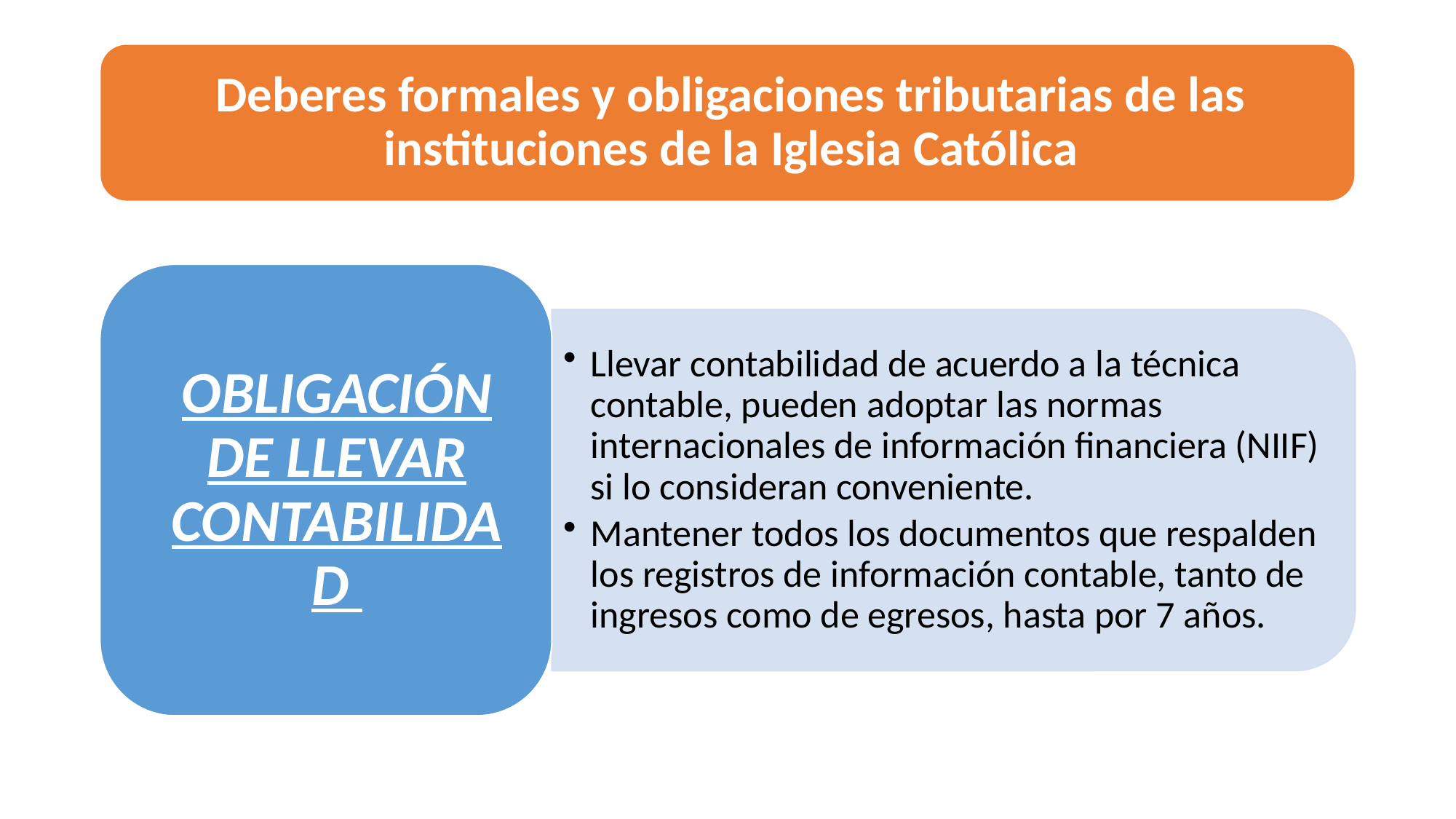

Deberes formales y obligaciones tributarias de las instituciones de la Iglesia Católica
Llevar contabilidad de acuerdo a la técnica contable, pueden adoptar las normas internacionales de información financiera (NIIF) si lo consideran conveniente.
Mantener todos los documentos que respalden los registros de información contable, tanto de ingresos como de egresos, hasta por 7 años.
OBLIGACIÓN DE LLEVAR CONTABILIDAD